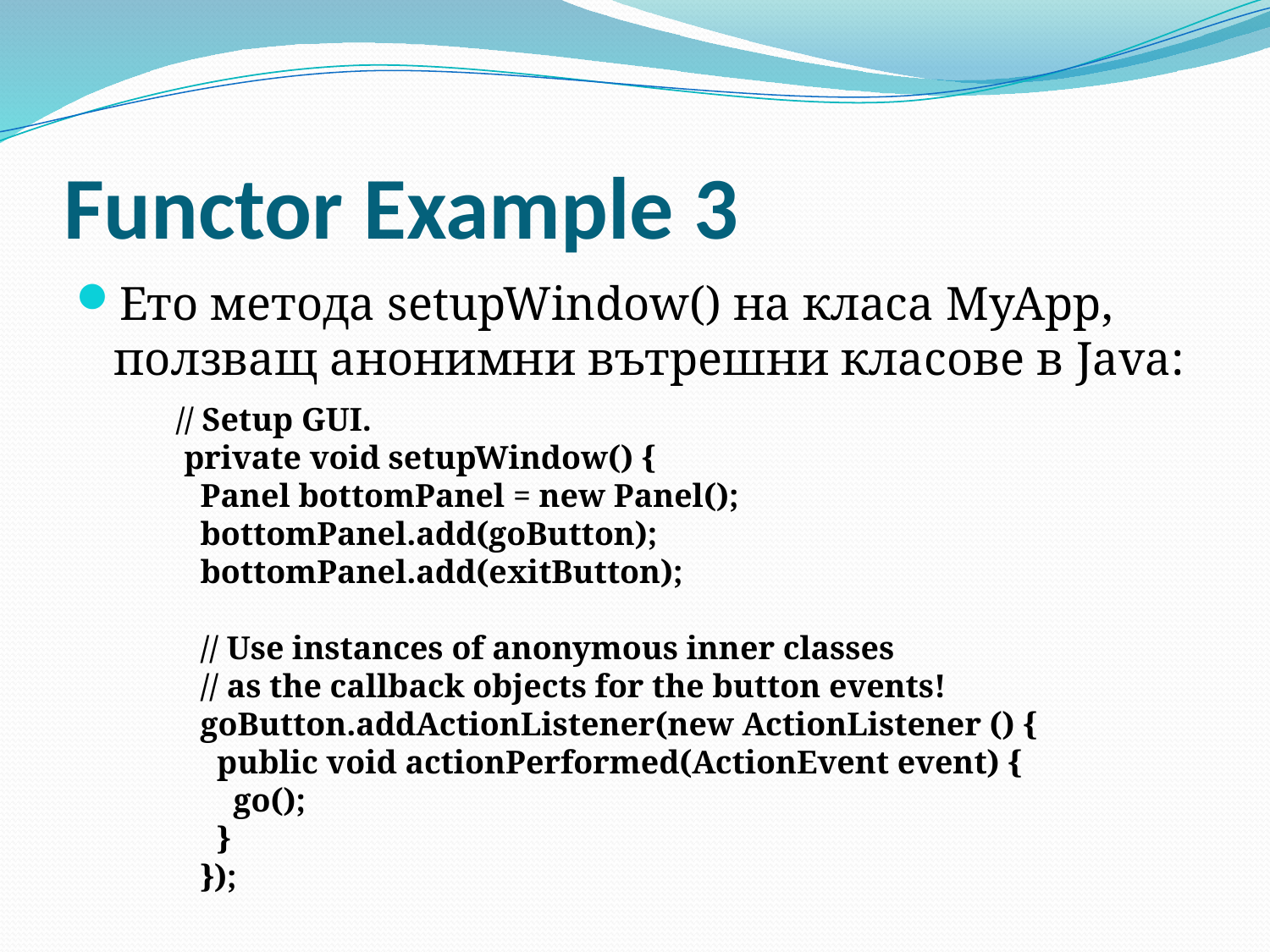

# Functor Example 3
Ето метода setupWindow() на класа MyApp, ползващ анонимни вътрешни класове в Java:
 // Setup GUI.
  private void setupWindow() {
    Panel bottomPanel = new Panel();
    bottomPanel.add(goButton);
    bottomPanel.add(exitButton);

    // Use instances of anonymous inner classes
    // as the callback objects for the button events!
    goButton.addActionListener(new ActionListener () {
      public void actionPerformed(ActionEvent event) {
        go();
      }
    });